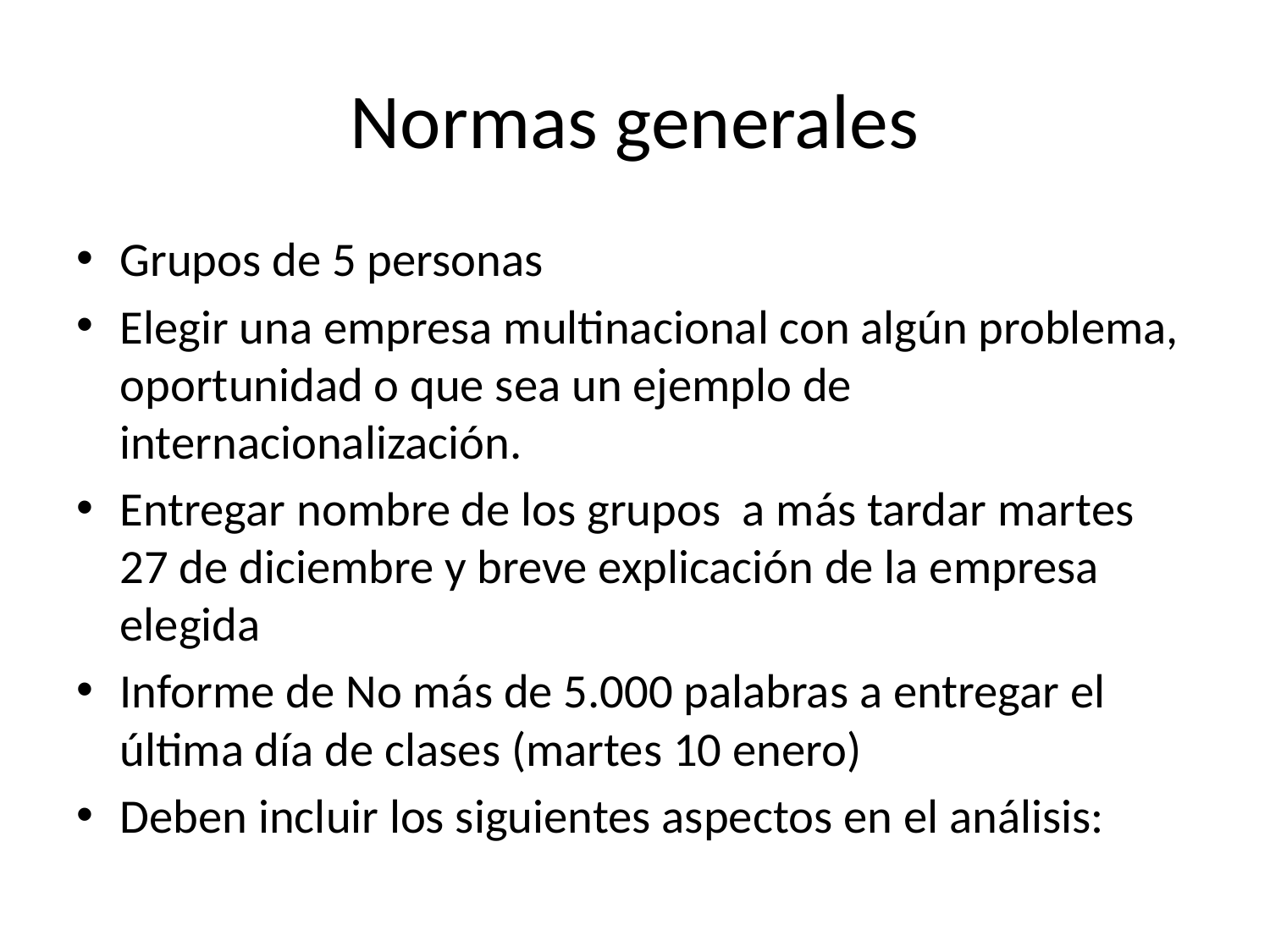

# Normas generales
Grupos de 5 personas
Elegir una empresa multinacional con algún problema, oportunidad o que sea un ejemplo de internacionalización.
Entregar nombre de los grupos  a más tardar martes 27 de diciembre y breve explicación de la empresa elegida
Informe de No más de 5.000 palabras a entregar el última día de clases (martes 10 enero)
Deben incluir los siguientes aspectos en el análisis: